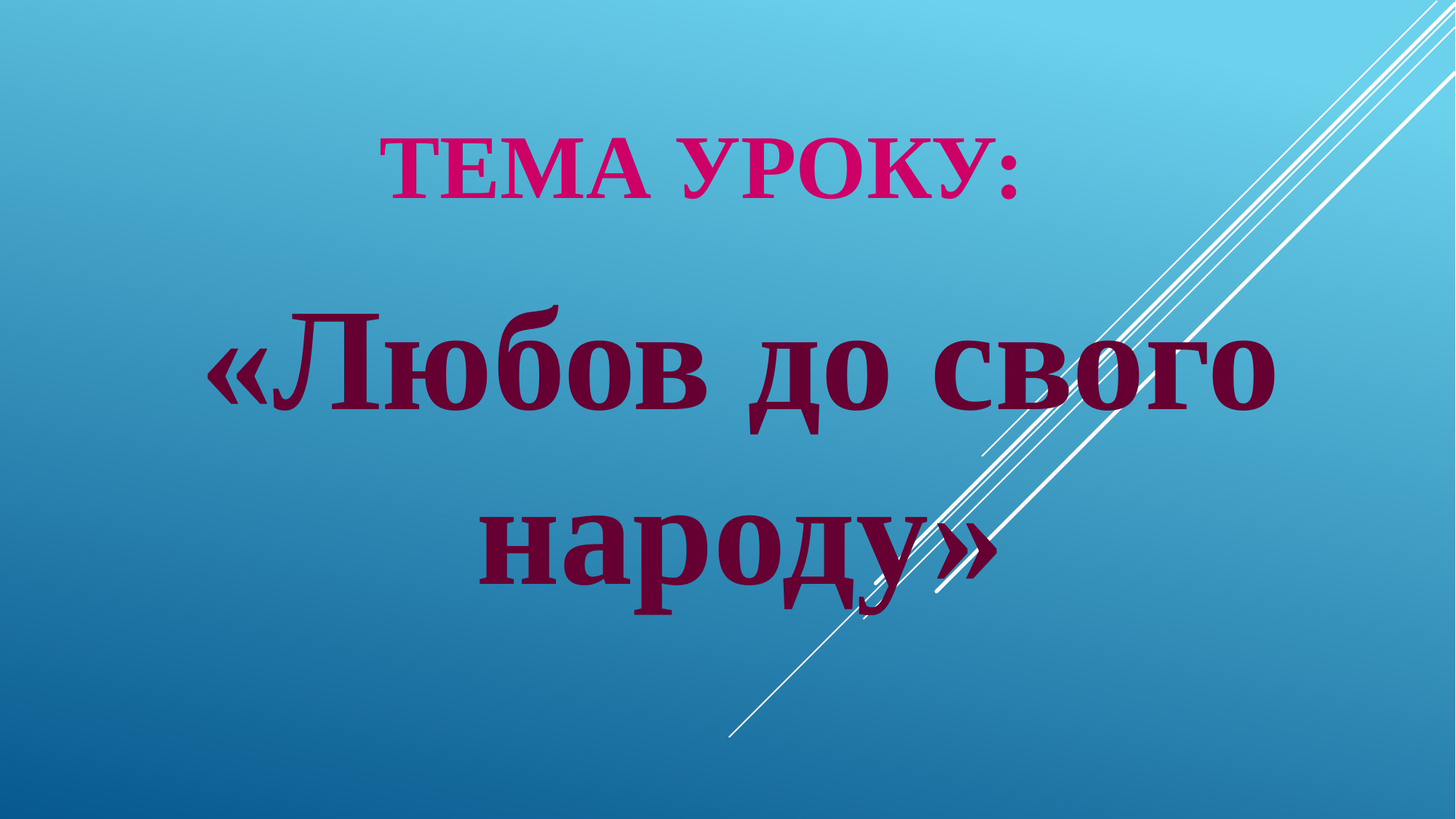

# Тема уроку:
«Любов до свого народу»